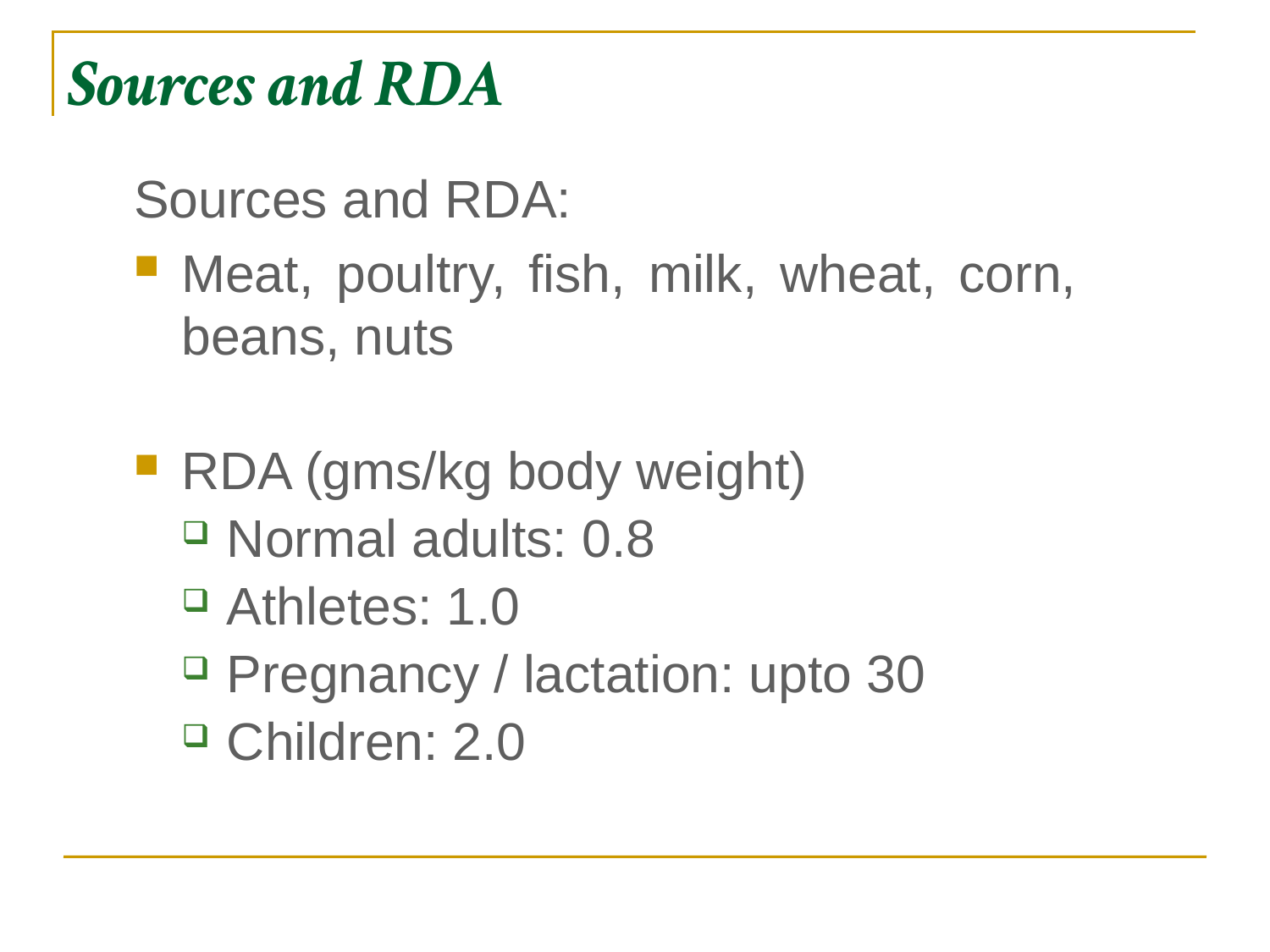

# Sources and RDA
Sources and RDA:
Meat, poultry, fish, milk, wheat, corn, beans, nuts

RDA (gms/kg body weight)
Normal adults: 0.8
Athletes: 1.0
Pregnancy / lactation: upto 30
Children: 2.0